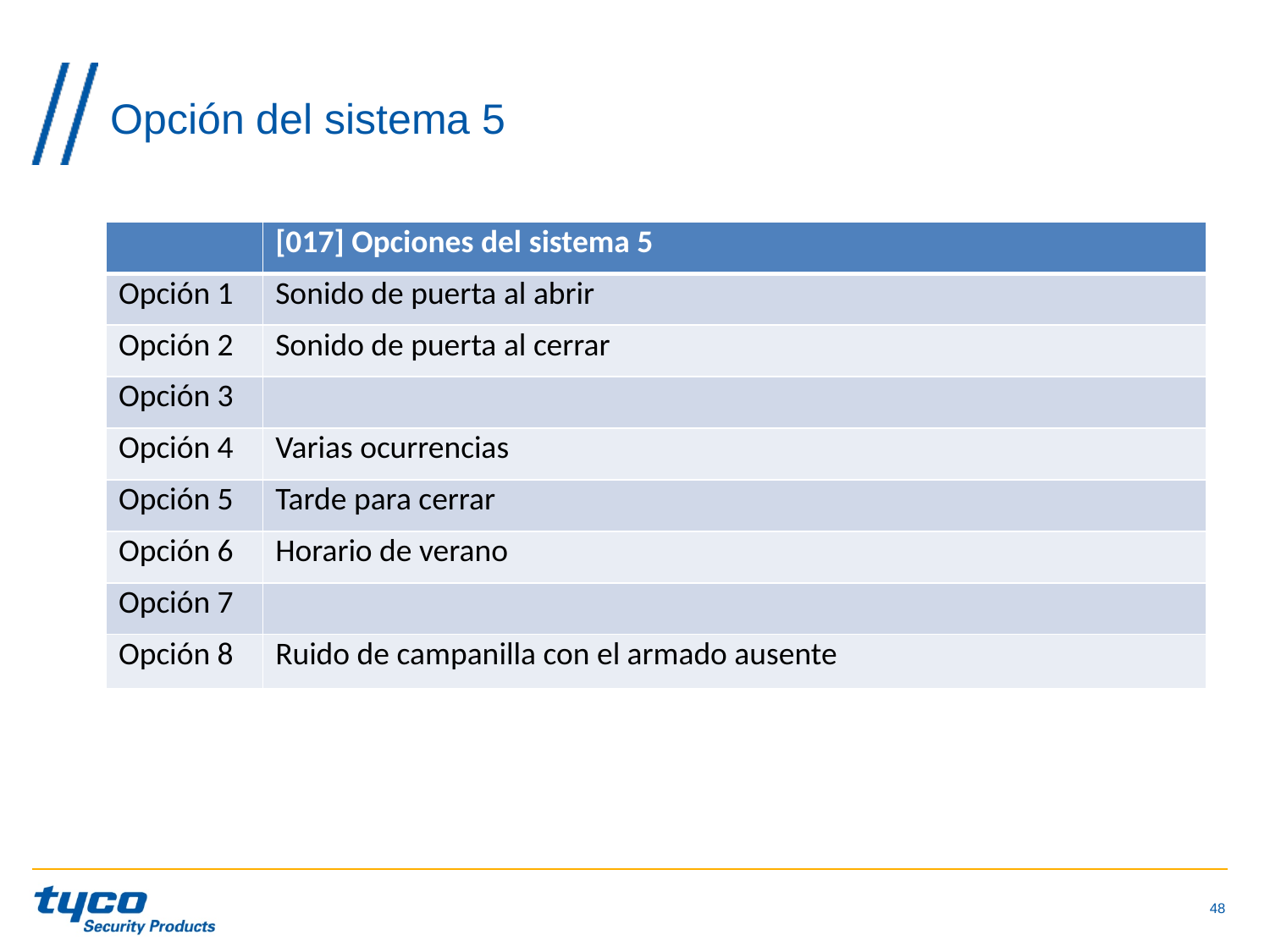

# Opción del sistema 5
|  | [017] Opciones del sistema 5 |
| --- | --- |
| Opción 1 | Sonido de puerta al abrir |
| Opción 2 | Sonido de puerta al cerrar |
| Opción 3 |  |
| Opción 4 | Varias ocurrencias |
| Opción 5 | Tarde para cerrar |
| Opción 6 | Horario de verano |
| Opción 7 |  |
| Opción 8 | Ruido de campanilla con el armado ausente |
48